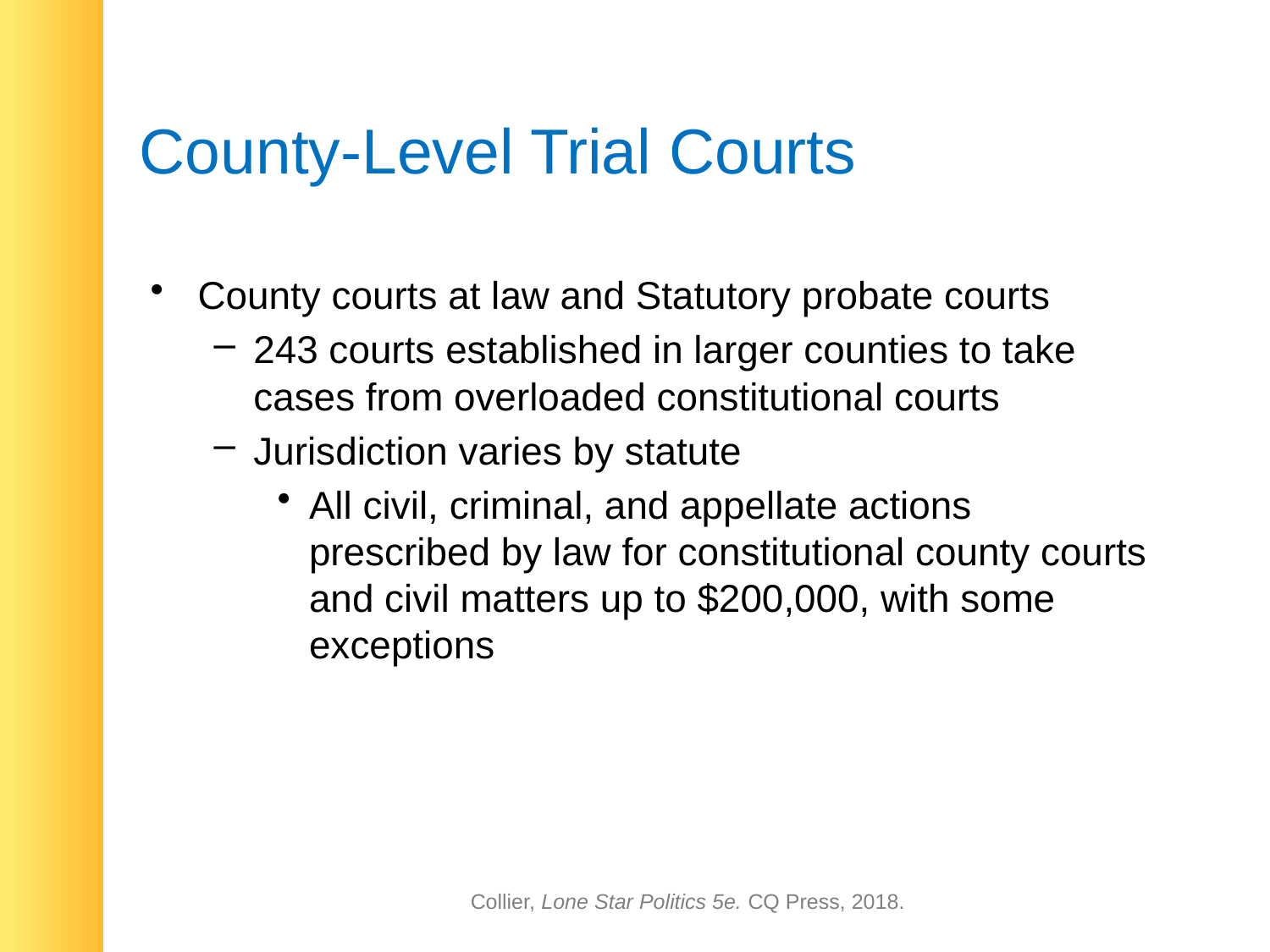

# County-Level Trial Courts
County courts at law and Statutory probate courts
243 courts established in larger counties to take cases from overloaded constitutional courts
Jurisdiction varies by statute
All civil, criminal, and appellate actions prescribed by law for constitutional county courts and civil matters up to $200,000, with some exceptions
Collier, Lone Star Politics 5e. CQ Press, 2018.